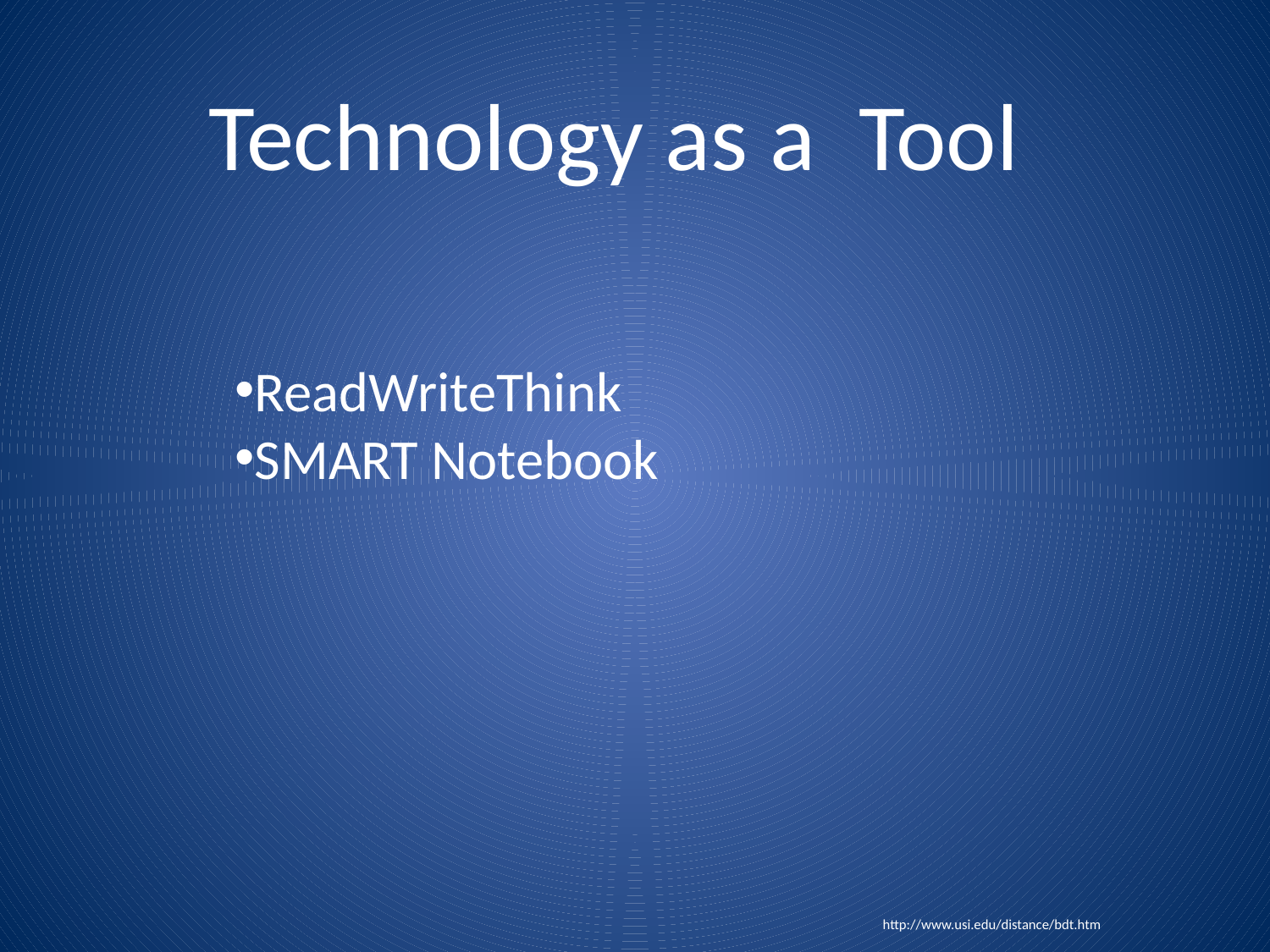

# Technology as a  Tool
ReadWriteThink
SMART Notebook
http://www.usi.edu/distance/bdt.htm